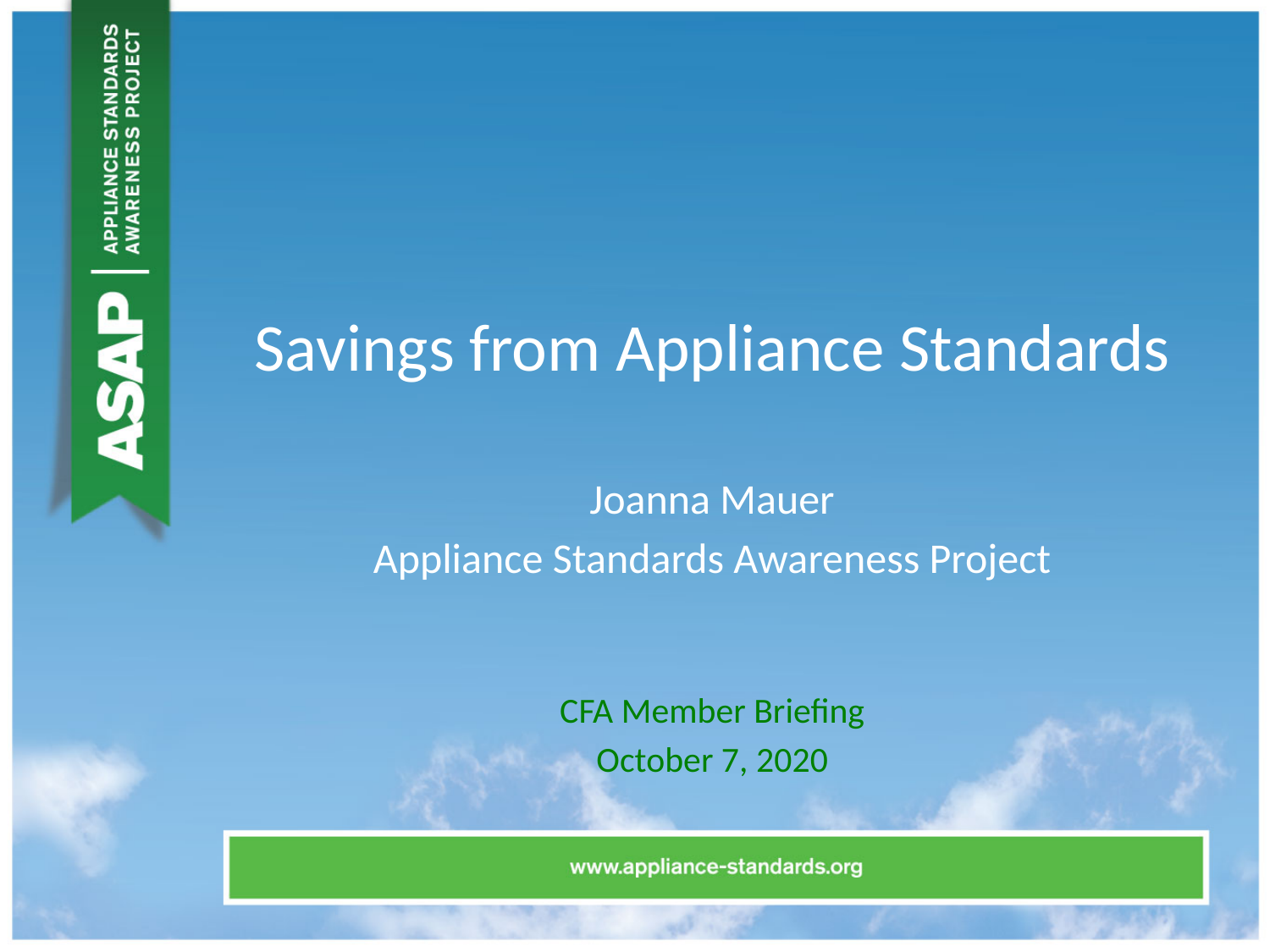

# Savings from Appliance Standards
Joanna Mauer
Appliance Standards Awareness Project

CFA Member Briefing
October 7, 2020